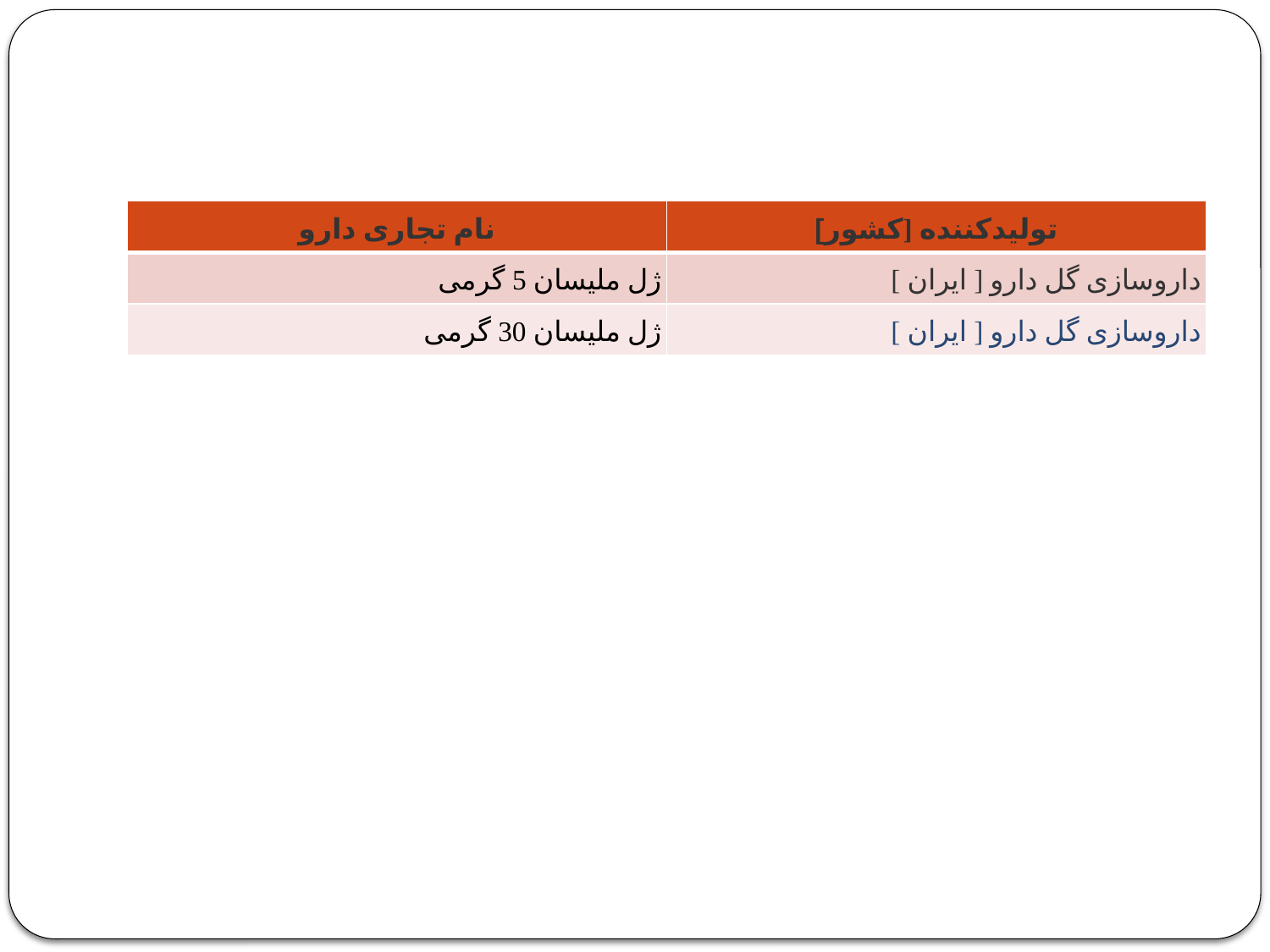

#
| نام تجاری دارو | تولیدکننده [کشور] |
| --- | --- |
| ژل ملیسان 5 گرمی | داروسازی گل دارو [ ایران ] |
| ژل مليسان 30 گرمی | داروسازی گل دارو [ ایران ] |